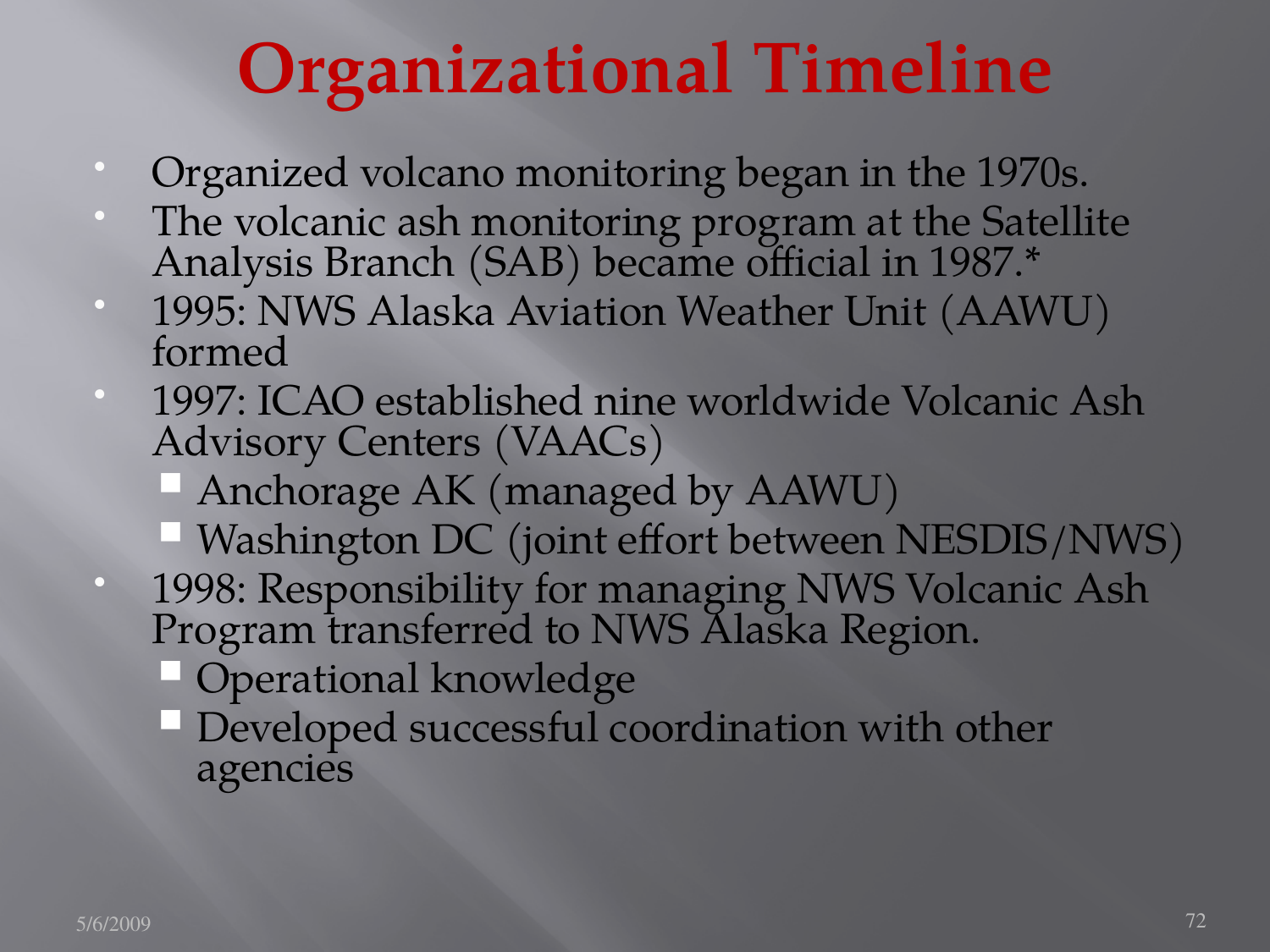

# Organizational Timeline
Organized volcano monitoring began in the 1970s.
The volcanic ash monitoring program at the Satellite Analysis Branch (SAB) became official in 1987.*
1995: NWS Alaska Aviation Weather Unit (AAWU) formed
1997: ICAO established nine worldwide Volcanic Ash Advisory Centers (VAACs)
Anchorage AK (managed by AAWU)
Washington DC (joint effort between NESDIS/NWS)
1998: Responsibility for managing NWS Volcanic Ash Program transferred to NWS Alaska Region.
Operational knowledge
Developed successful coordination with other agencies

5/6/2009
72